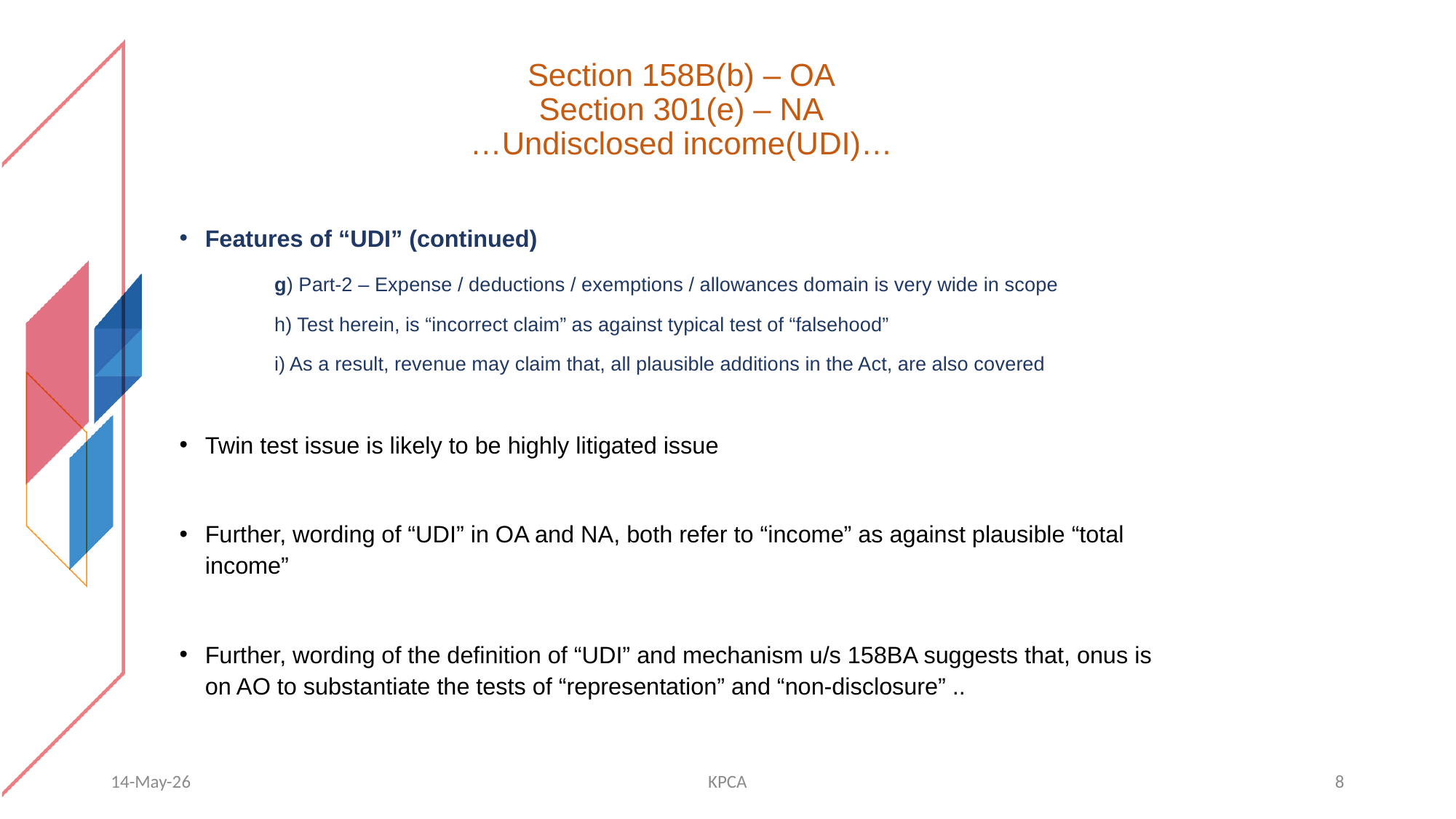

# Section 158B(b) – OA Section 301(e) – NA …Undisclosed income(UDI)…
Features of “UDI” (continued)
	g) Part-2 – Expense / deductions / exemptions / allowances domain is very wide in scope
	h) Test herein, is “incorrect claim” as against typical test of “falsehood”
	i) As a result, revenue may claim that, all plausible additions in the Act, are also covered

Twin test issue is likely to be highly litigated issue

Further, wording of “UDI” in OA and NA, both refer to “income” as against plausible “total income”

Further, wording of the definition of “UDI” and mechanism u/s 158BA suggests that, onus is on AO to substantiate the tests of “representation” and “non-disclosure” ..

14-May-26
KPCA
8